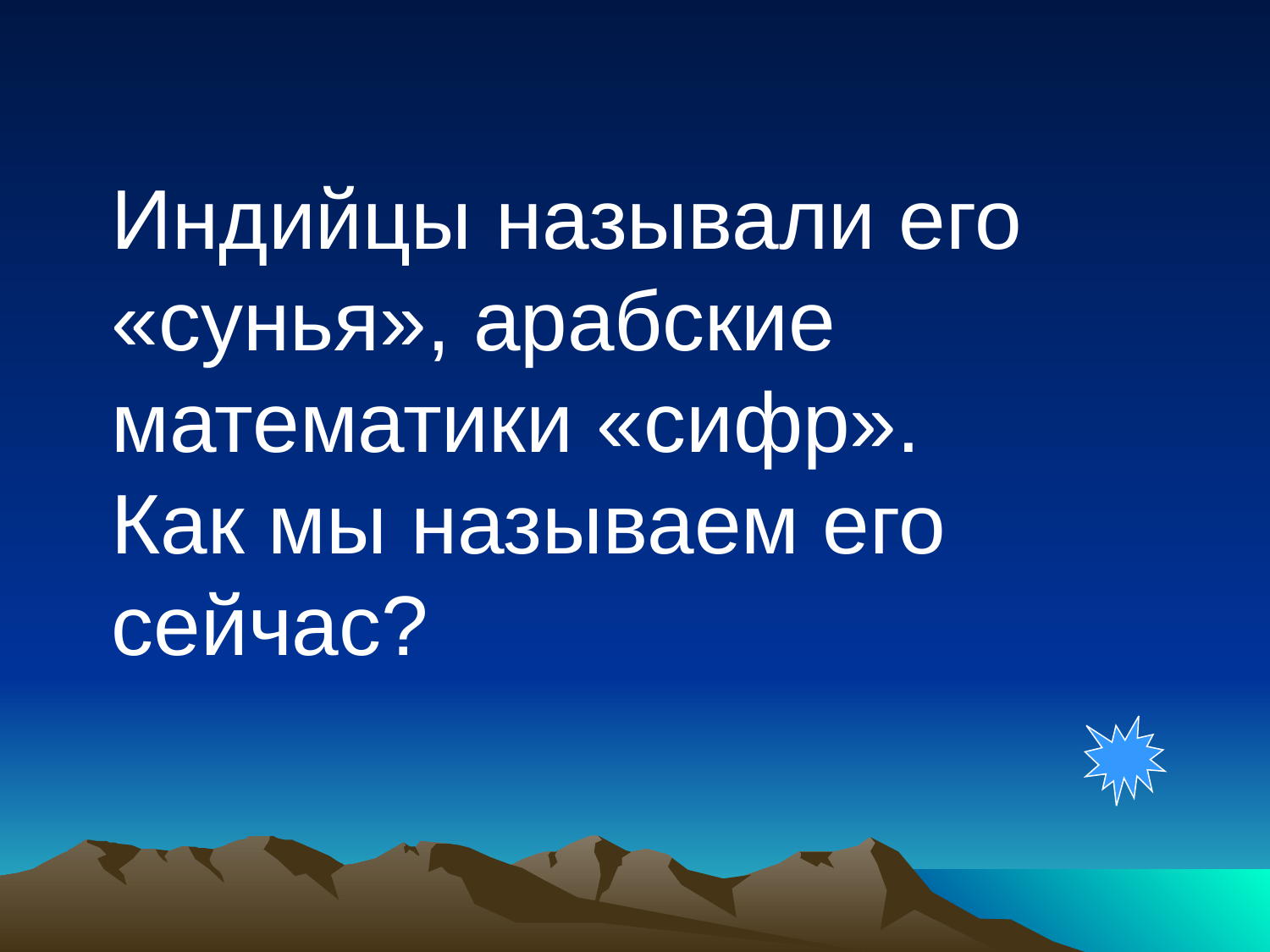

#
Индийцы называли его «сунья», арабские математики «сифр». Как мы называем его сейчас?